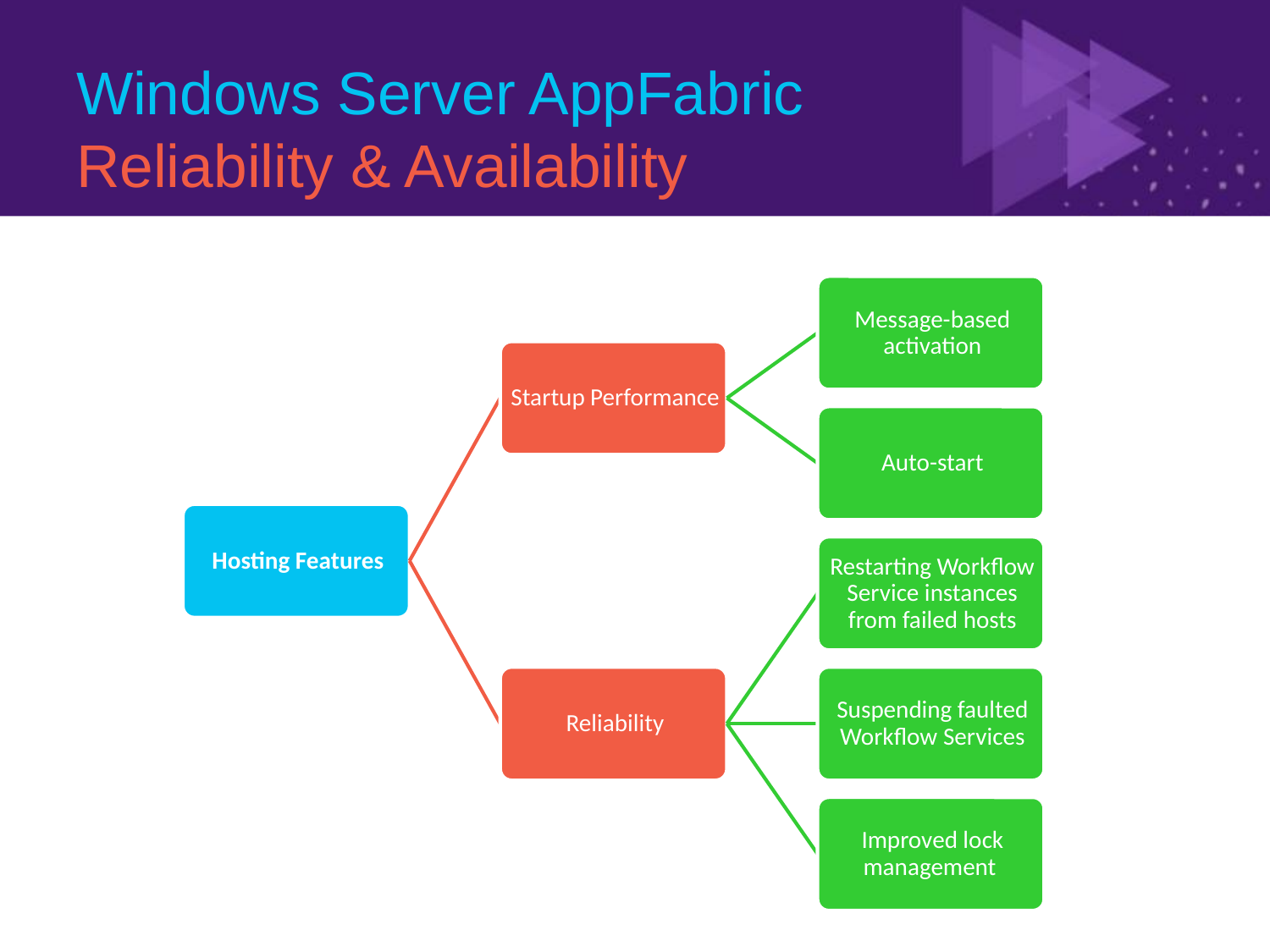

# Windows Server AppFabric Reliability & Availability
Hosting Features

Startup Performance

Message-based activation

Auto-start

Reliability

Restarting Workflow Service instances from failed hosts

Suspending faulted Workflow Services

Improved lock management